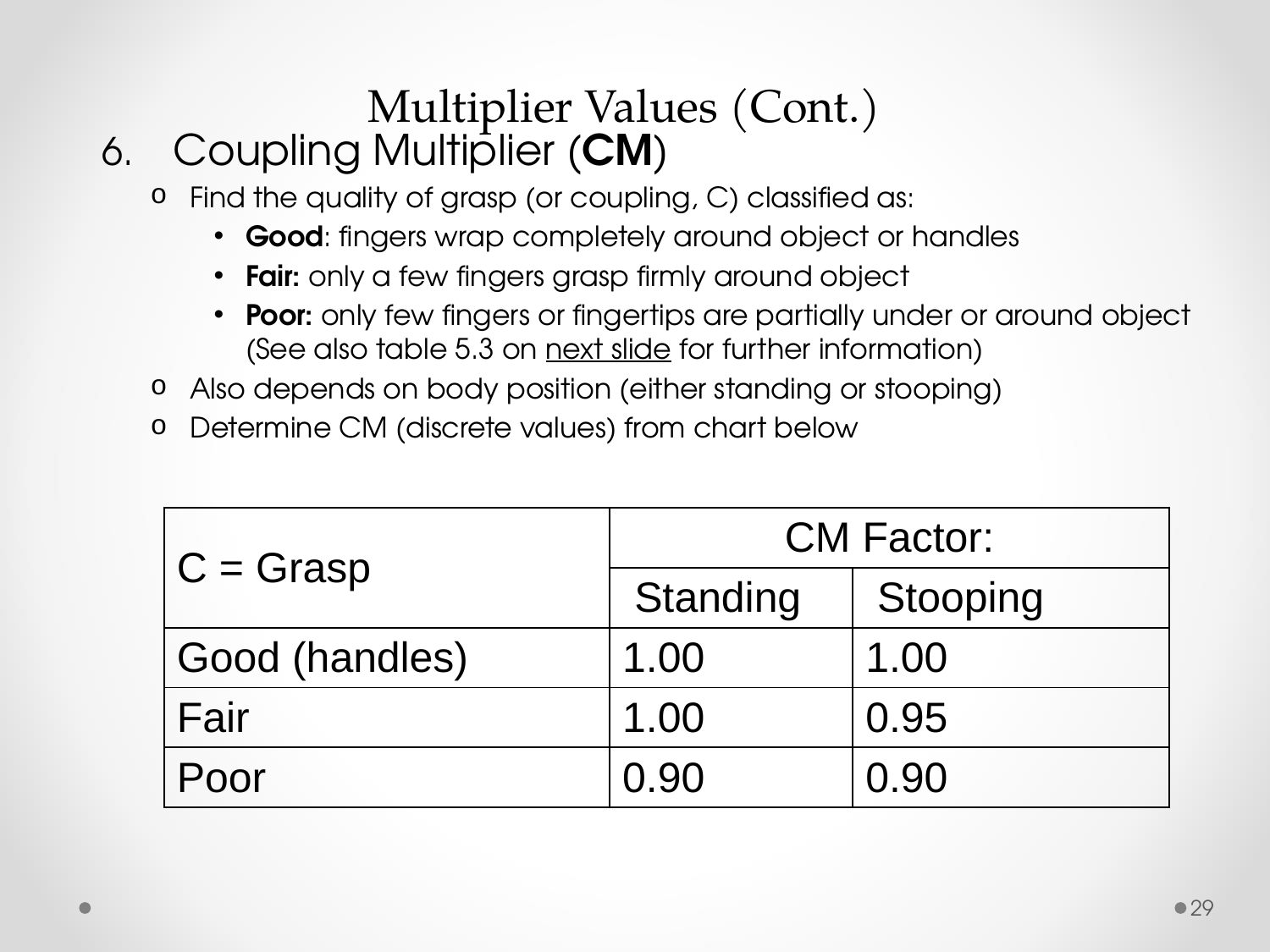

# Multiplier Values (Cont.)

Coupling Multiplier (CM)
Find the quality of grasp (or coupling, C) classified as:
Good: fingers wrap completely around object or handles
Fair: only a few fingers grasp firmly around object
Poor: only few fingers or fingertips are partially under or around object
(See also table 5.3 on next slide for further information)
Also depends on body position (either standing or stooping)
Determine CM (discrete values) from chart below
| C = Grasp | CM Factor: |  |
| --- | --- | --- |
|  | Standing | Stooping |
| Good (handles) | 1.00 | 1.00 |
| Fair | 1.00 | 0.95 |
| Poor | 0.90 | 0.90 |
29